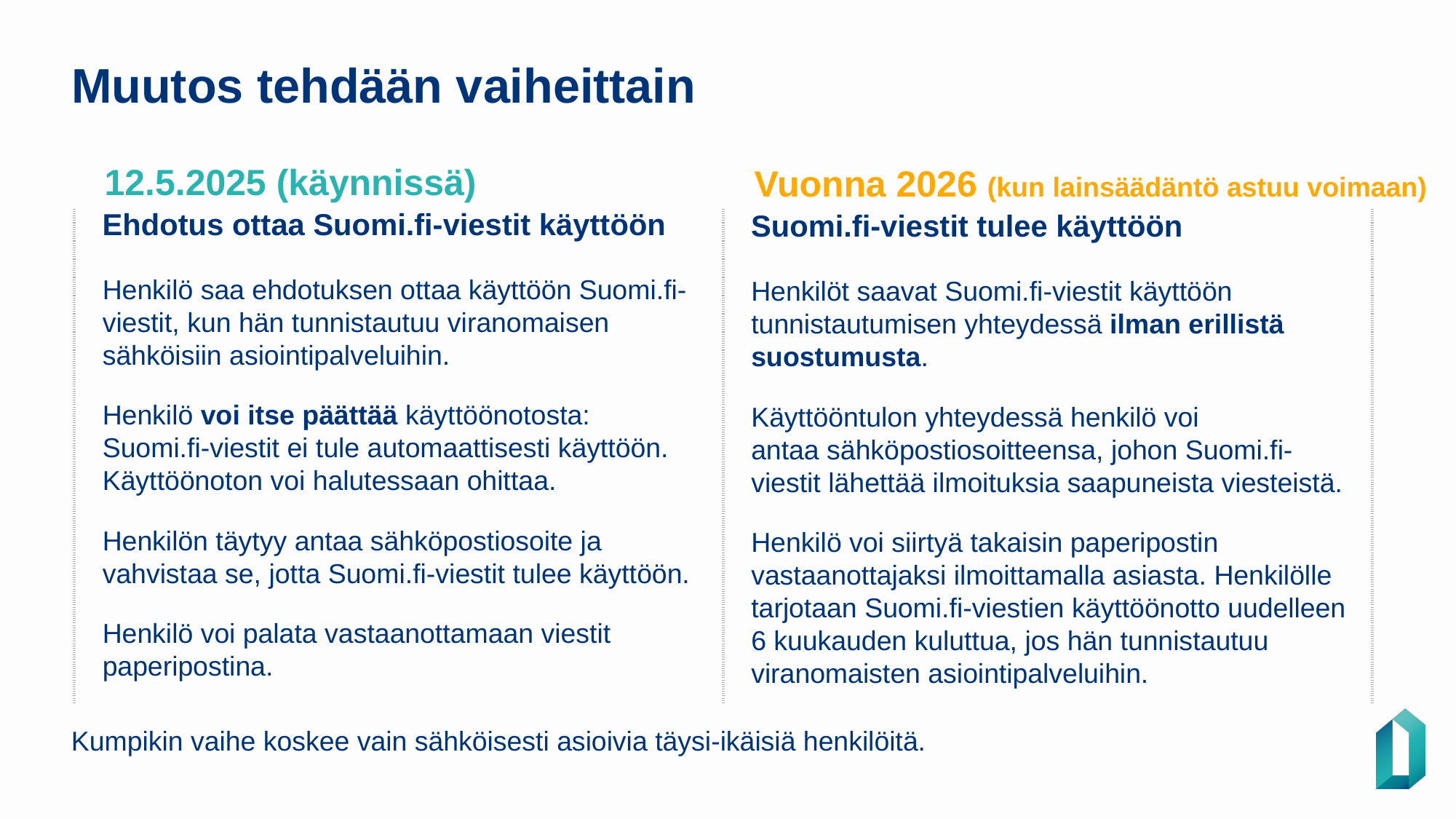

# Muutos tehdään vaiheittain
12.5.2025 (käynnissä)
Vuonna 2026 (kun lainsäädäntö astuu voimaan)
Ehdotus ottaa Suomi.fi-viestit käyttöön

Suomi.fi-viestit tulee käyttöön

|  |  |
| --- | --- |
Henkilö saa ehdotuksen ottaa käyttöön Suomi.fi-viestit, kun hän tunnistautuu viranomaisen sähköisiin asiointipalveluihin.
Henkilö voi itse päättää käyttöönotosta: Suomi.fi-viestit ei tule automaattisesti käyttöön. Käyttöönoton voi halutessaan ohittaa.
Henkilön täytyy antaa sähköpostiosoite ja vahvistaa se, jotta Suomi.fi-viestit tulee käyttöön.
Henkilö voi palata vastaanottamaan viestit paperipostina.
Henkilöt saavat Suomi.fi-viestit käyttöön tunnistautumisen yhteydessä ilman erillistä suostumusta.
Käyttööntulon yhteydessä henkilö voi
antaa sähköpostiosoitteensa, johon Suomi.fi-viestit lähettää ilmoituksia saapuneista viesteistä.
Henkilö voi siirtyä takaisin paperipostin vastaanottajaksi ilmoittamalla asiasta. Henkilölle tarjotaan Suomi.fi-viestien käyttöönotto uudelleen 6 kuukauden kuluttua, jos hän tunnistautuu viranomaisten asiointipalveluihin.
Kumpikin vaihe koskee vain sähköisesti asioivia täysi-ikäisiä henkilöitä.